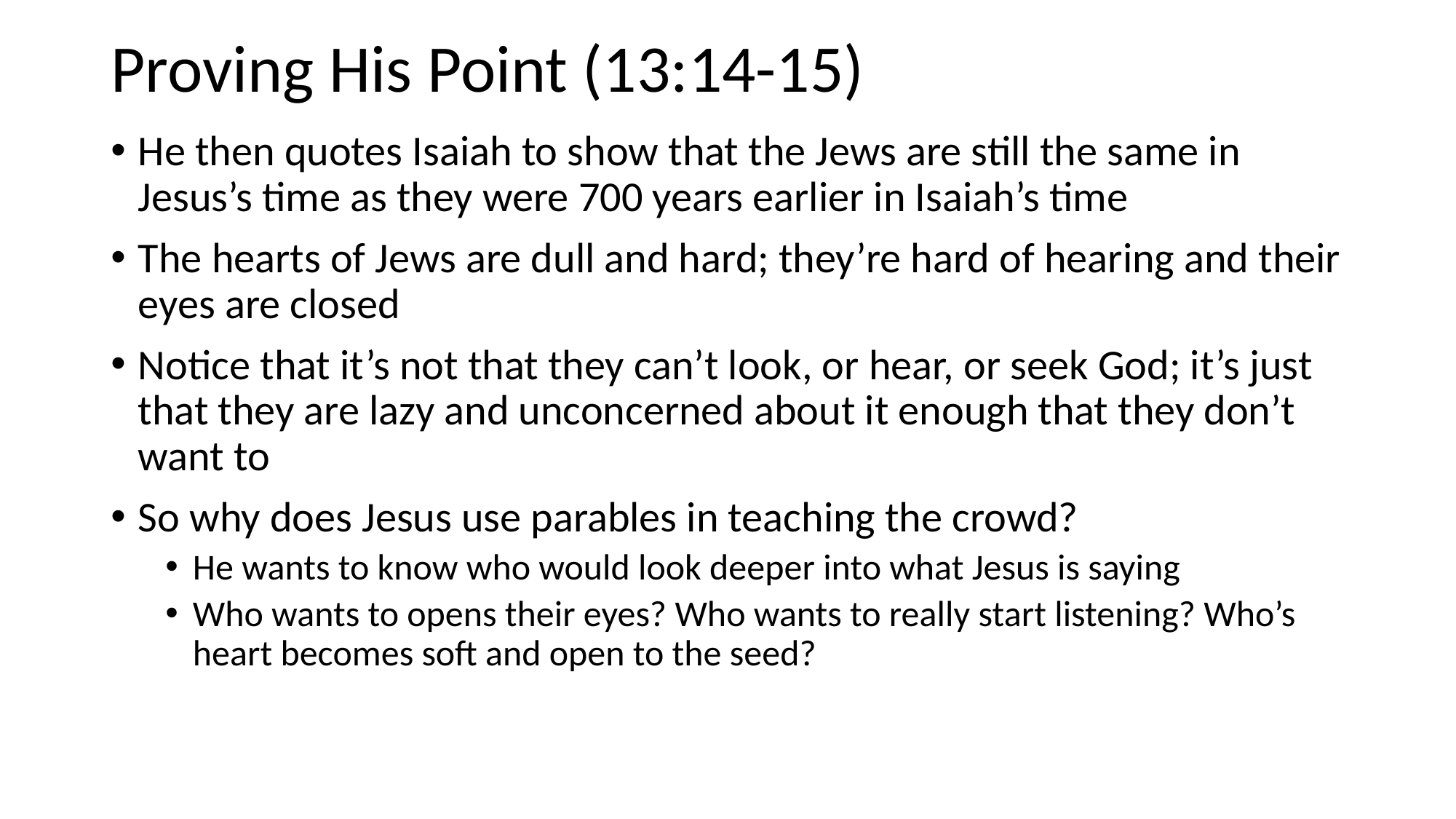

# Proving His Point (13:14-15)
He then quotes Isaiah to show that the Jews are still the same in Jesus’s time as they were 700 years earlier in Isaiah’s time
The hearts of Jews are dull and hard; they’re hard of hearing and their eyes are closed
Notice that it’s not that they can’t look, or hear, or seek God; it’s just that they are lazy and unconcerned about it enough that they don’t want to
So why does Jesus use parables in teaching the crowd?
He wants to know who would look deeper into what Jesus is saying
Who wants to opens their eyes? Who wants to really start listening? Who’s heart becomes soft and open to the seed?